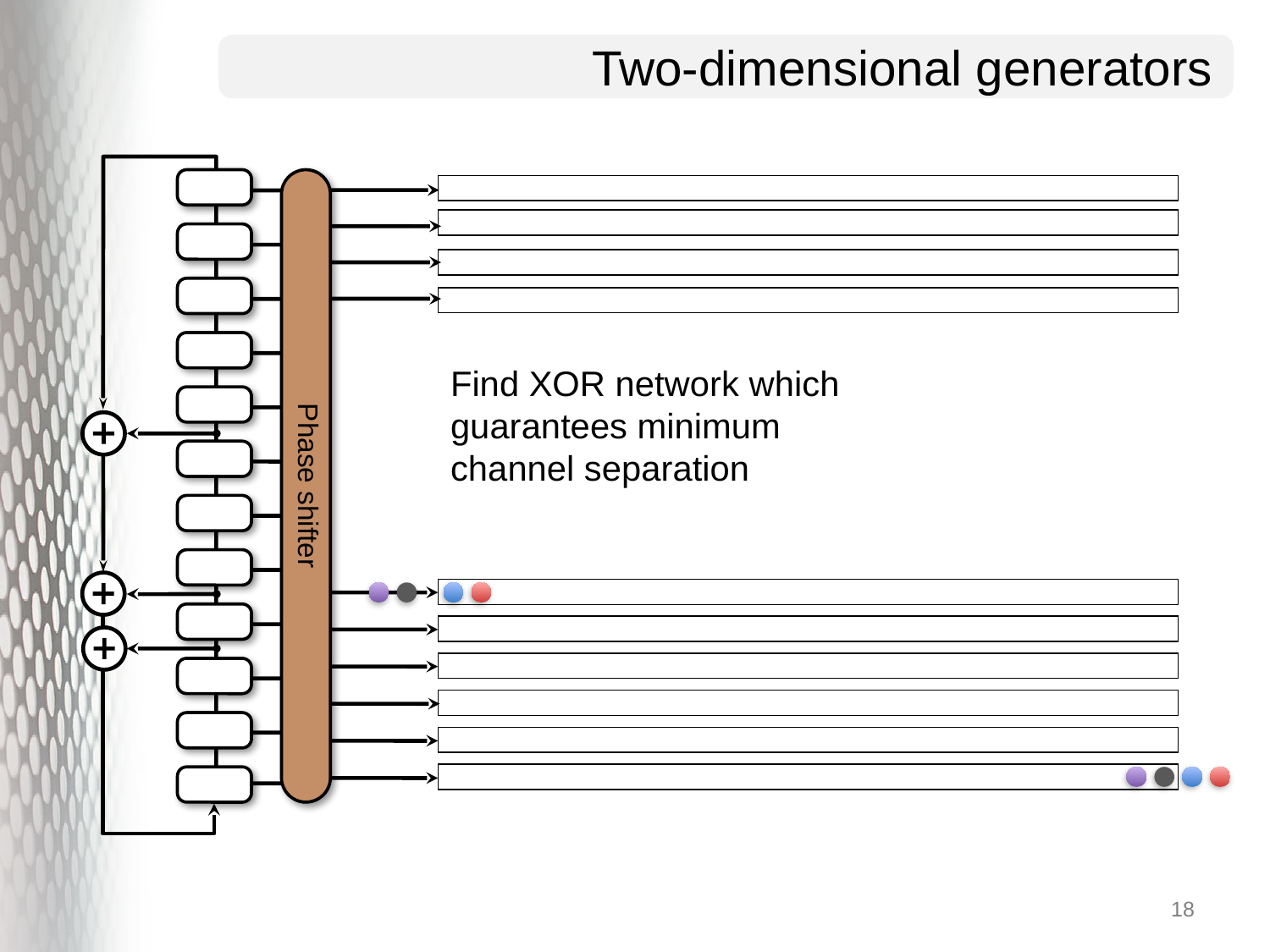

# Two-dimensional generators

Find XOR network which guarantees minimum channel separation

Phase shifter